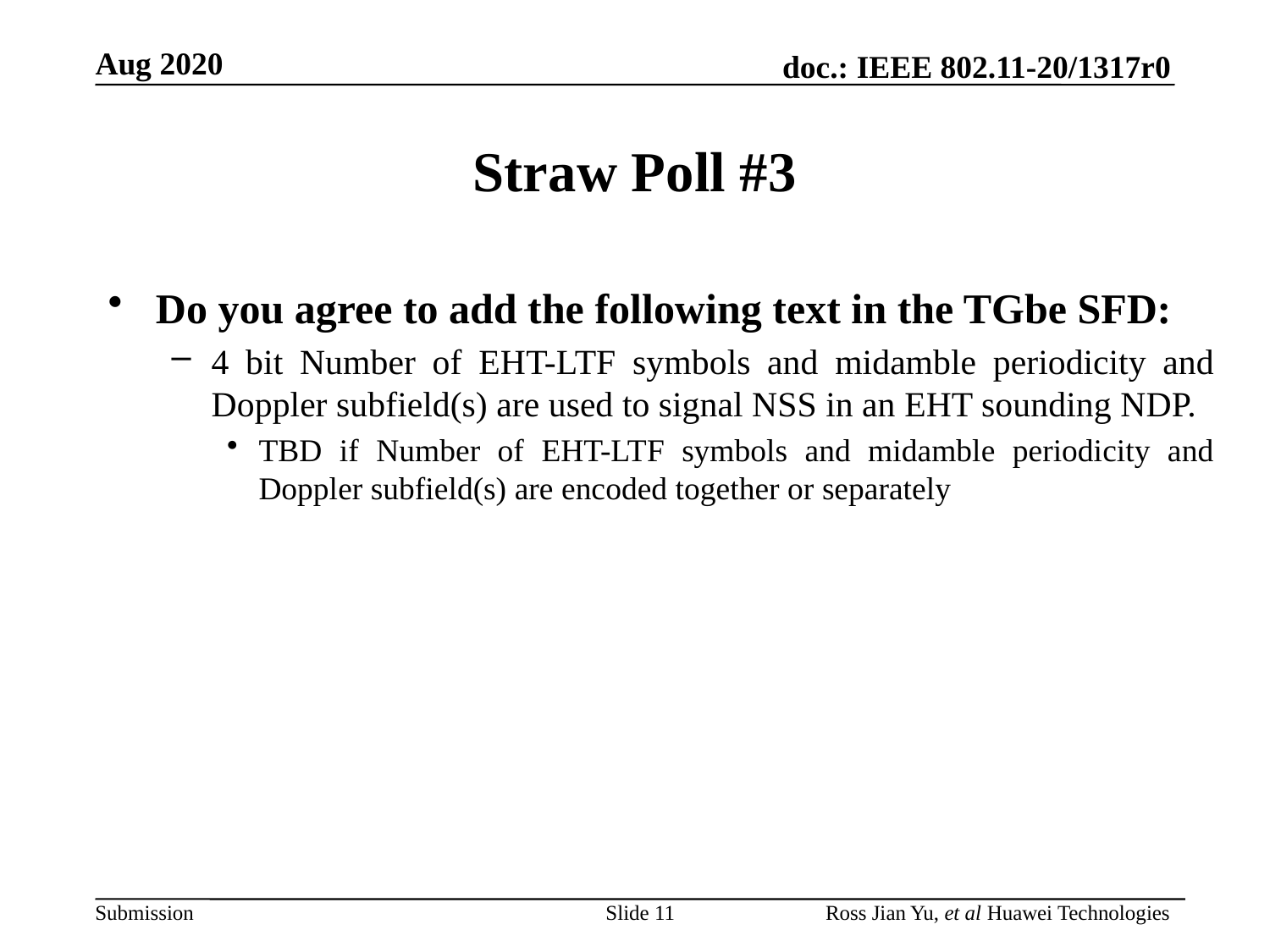

# Straw Poll #3
Do you agree to add the following text in the TGbe SFD:
4 bit Number of EHT-LTF symbols and midamble periodicity and Doppler subfield(s) are used to signal NSS in an EHT sounding NDP.
TBD if Number of EHT-LTF symbols and midamble periodicity and Doppler subfield(s) are encoded together or separately

Slide 11